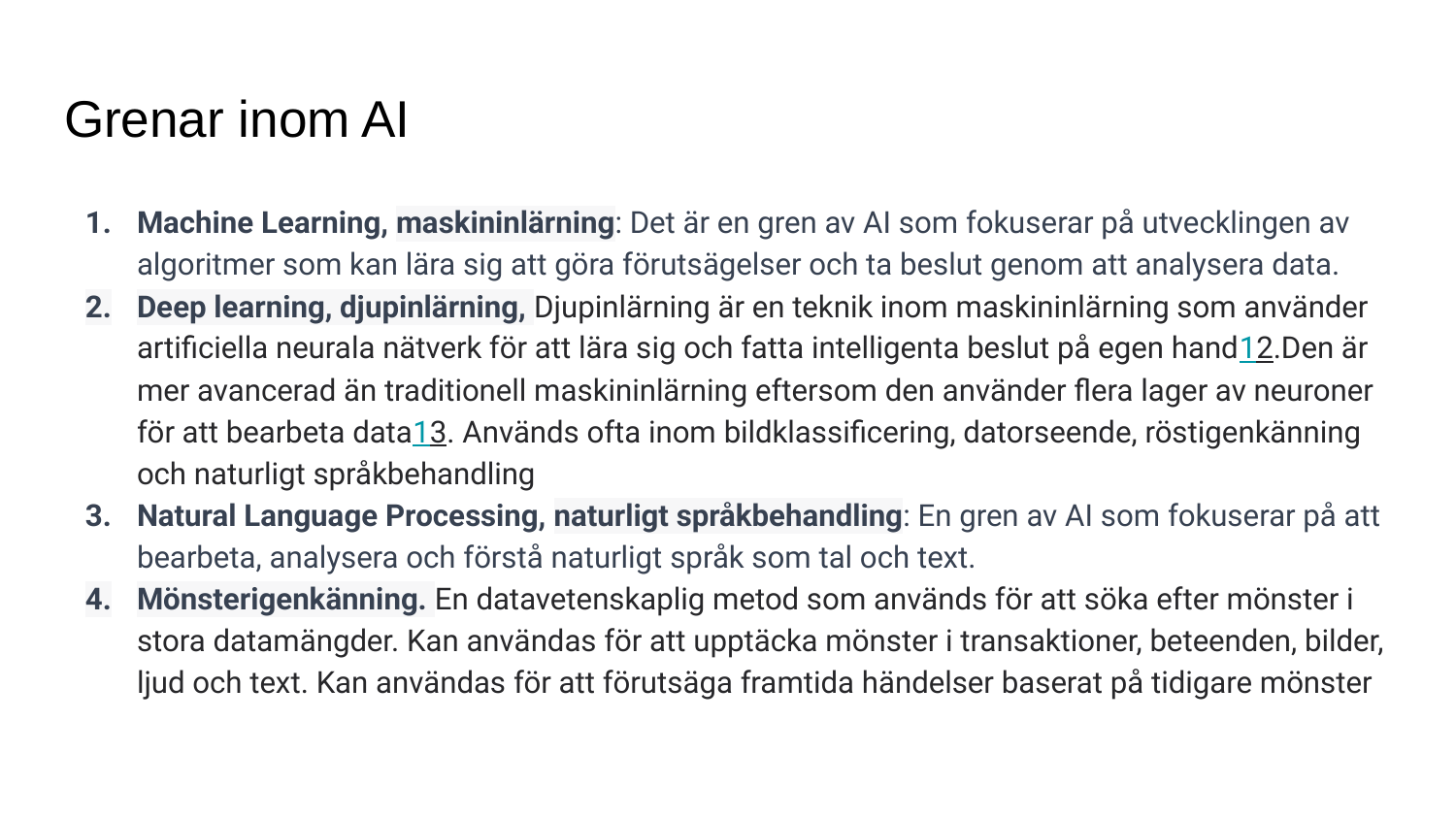

# Grenar inom AI
Machine Learning, maskininlärning: Det är en gren av AI som fokuserar på utvecklingen av algoritmer som kan lära sig att göra förutsägelser och ta beslut genom att analysera data.
Deep learning, djupinlärning, Djupinlärning är en teknik inom maskininlärning som använder artificiella neurala nätverk för att lära sig och fatta intelligenta beslut på egen hand12.Den är mer avancerad än traditionell maskininlärning eftersom den använder flera lager av neuroner för att bearbeta data13. Används ofta inom bildklassificering, datorseende, röstigenkänning och naturligt språkbehandling
Natural Language Processing, naturligt språkbehandling: En gren av AI som fokuserar på att bearbeta, analysera och förstå naturligt språk som tal och text.
Mönsterigenkänning. En datavetenskaplig metod som används för att söka efter mönster i stora datamängder. Kan användas för att upptäcka mönster i transaktioner, beteenden, bilder, ljud och text. Kan användas för att förutsäga framtida händelser baserat på tidigare mönster